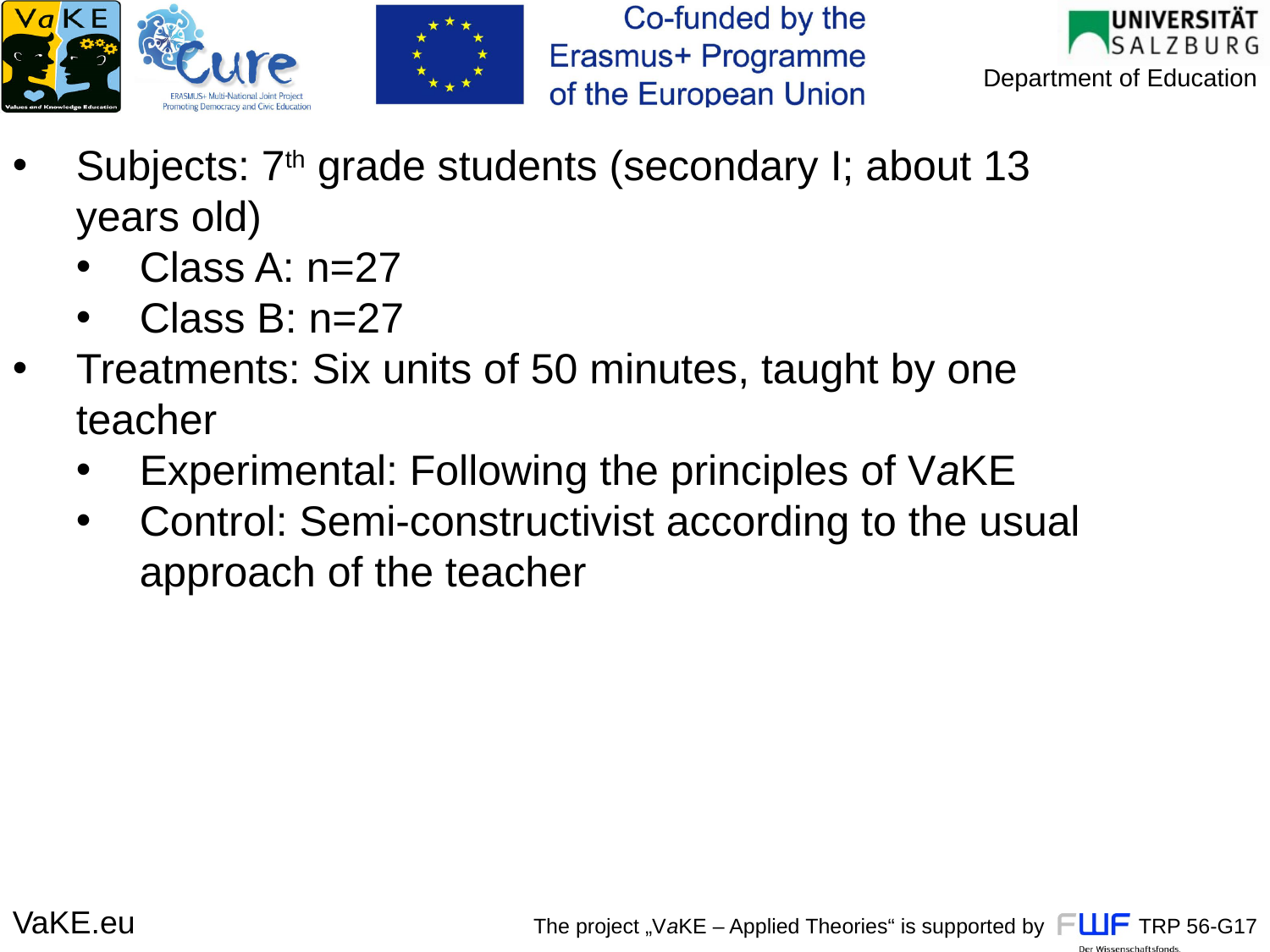

Subjects: 7th grade students (secondary I; about 13 years old)
Class A: n=27
Class B: n=27
Treatments: Six units of 50 minutes, taught by one teacher
Experimental: Following the principles of VaKE
Control: Semi-constructivist according to the usual approach of the teacher